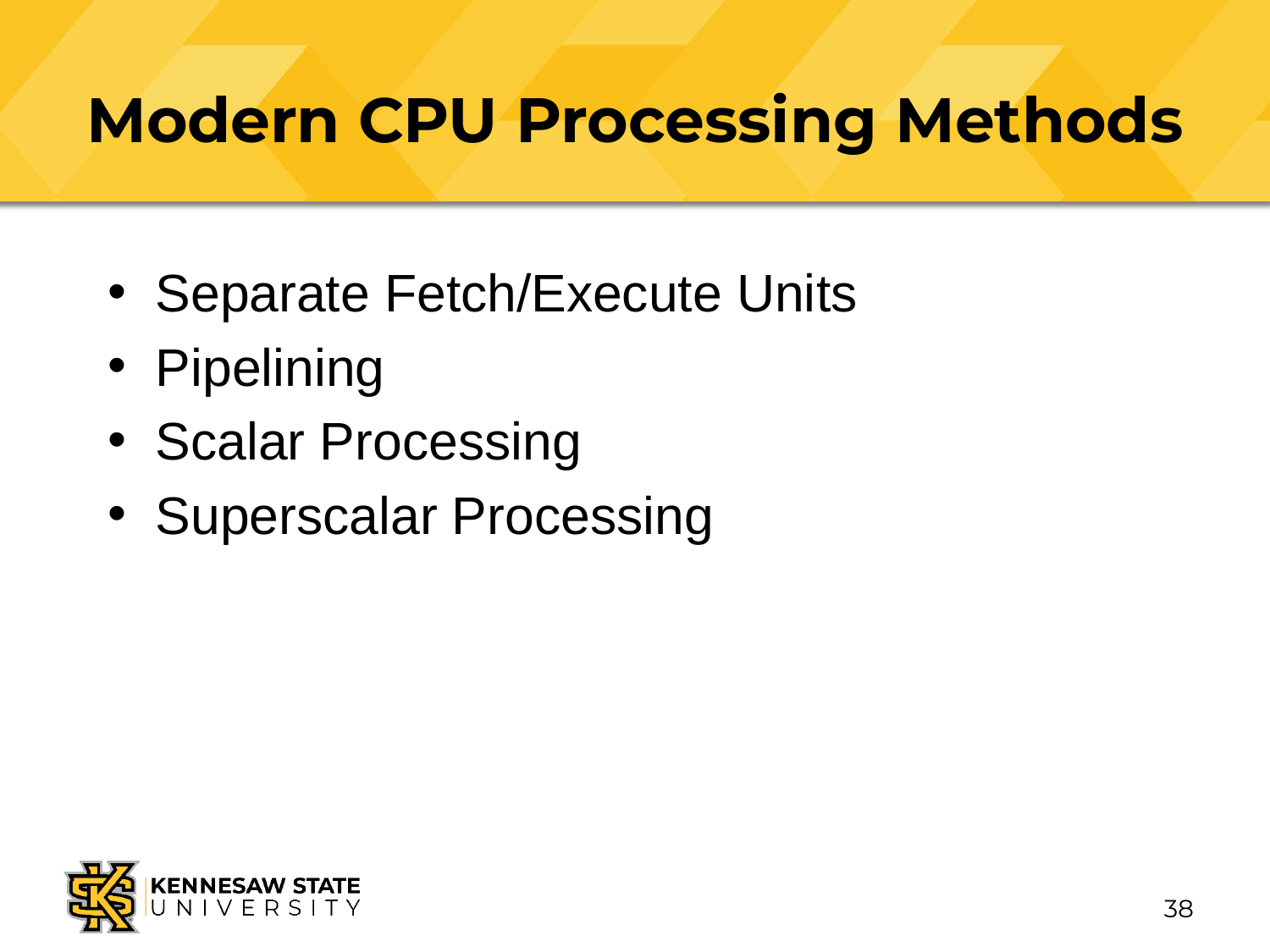

# Modern CPU Processing Methods
Separate Fetch/Execute Units
Pipelining
Scalar Processing
Superscalar Processing

38